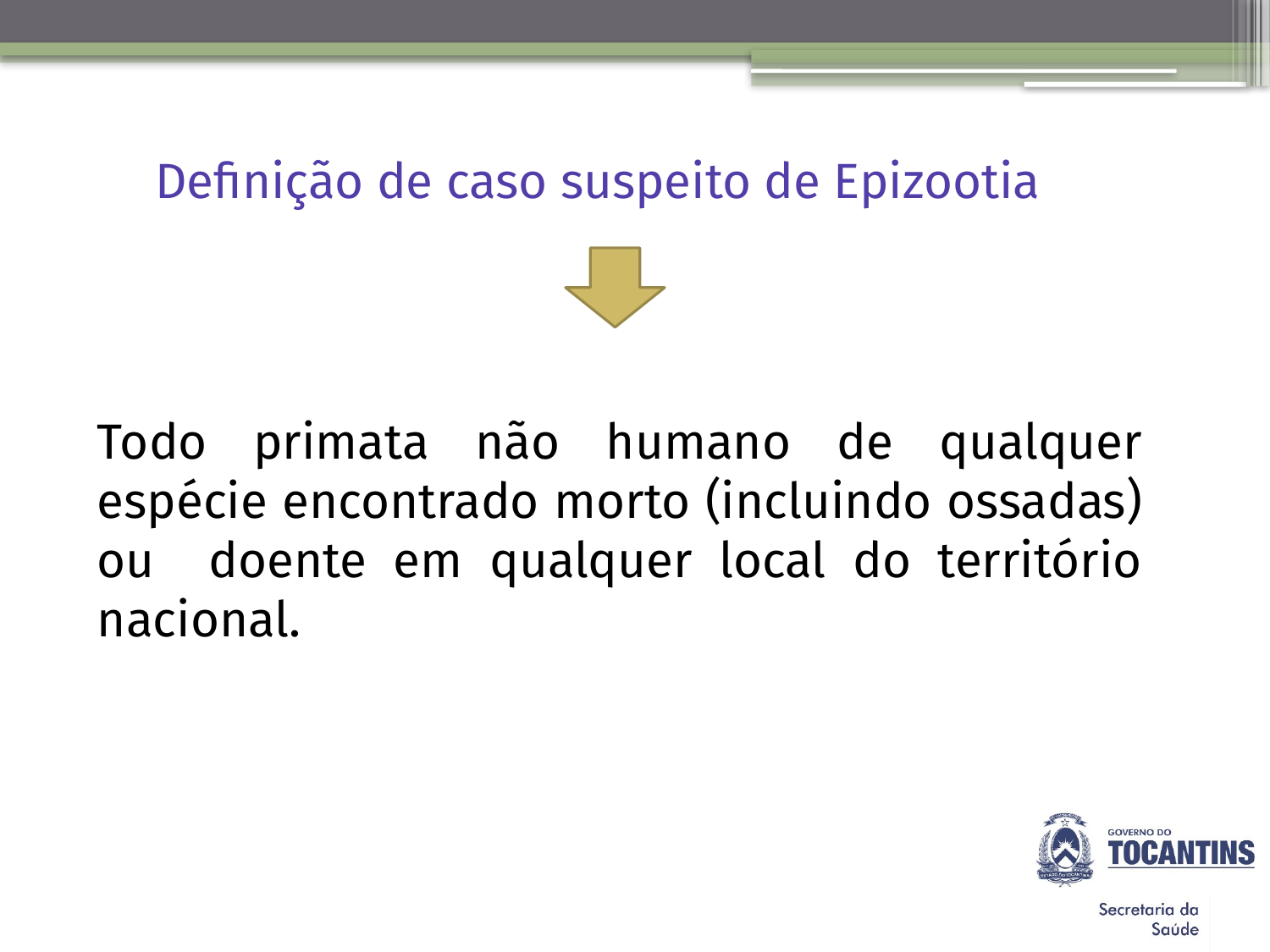

# Definição de caso suspeito de Epizootia

Todo primata não humano de qualquer espécie encontrado morto (incluindo ossadas) ou  doente em qualquer local do território nacional.